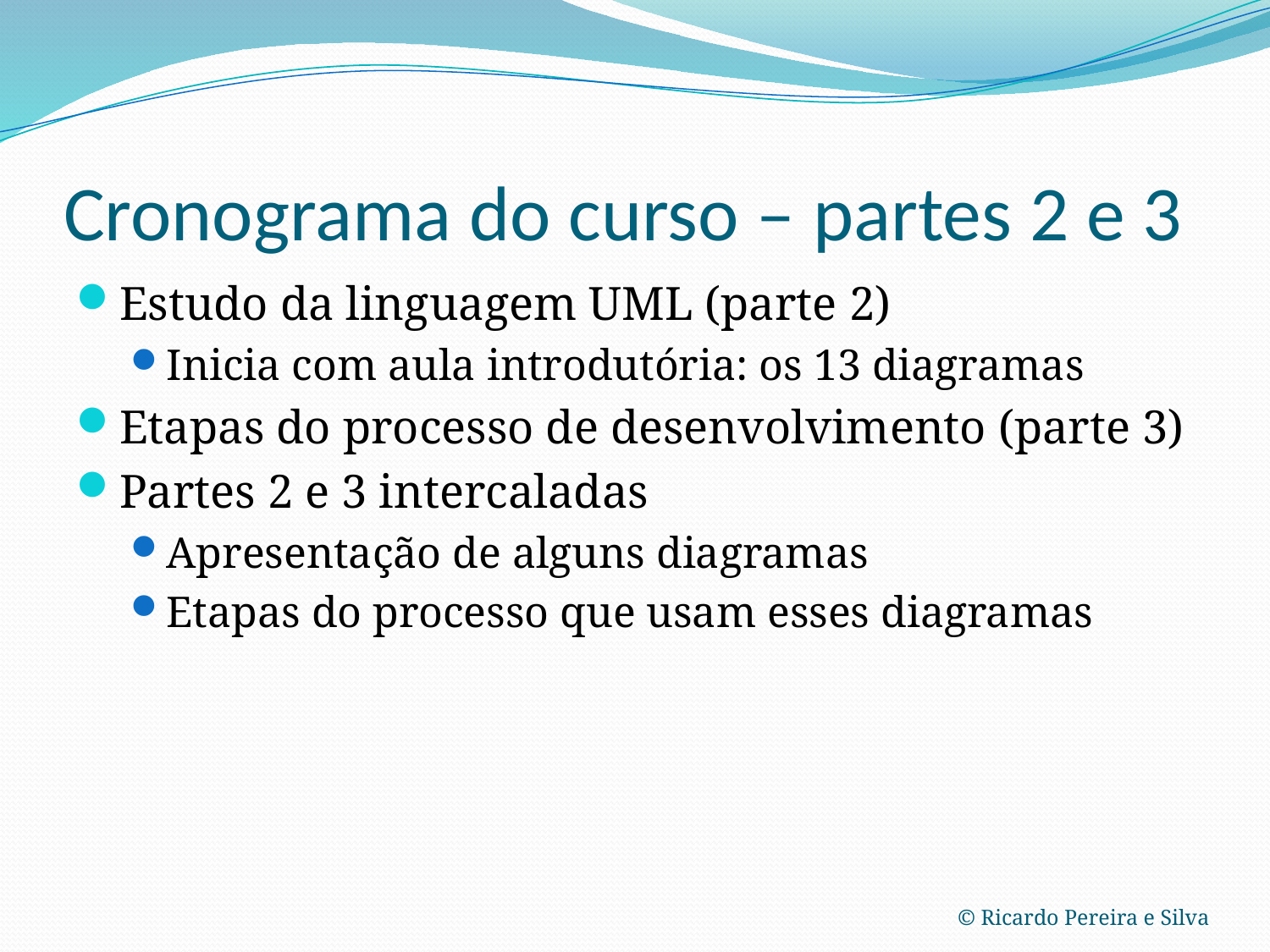

# Cronograma do curso – partes 2 e 3
Estudo da linguagem UML (parte 2)
Inicia com aula introdutória: os 13 diagramas
Etapas do processo de desenvolvimento (parte 3)
Partes 2 e 3 intercaladas
Apresentação de alguns diagramas
Etapas do processo que usam esses diagramas
© Ricardo Pereira e Silva